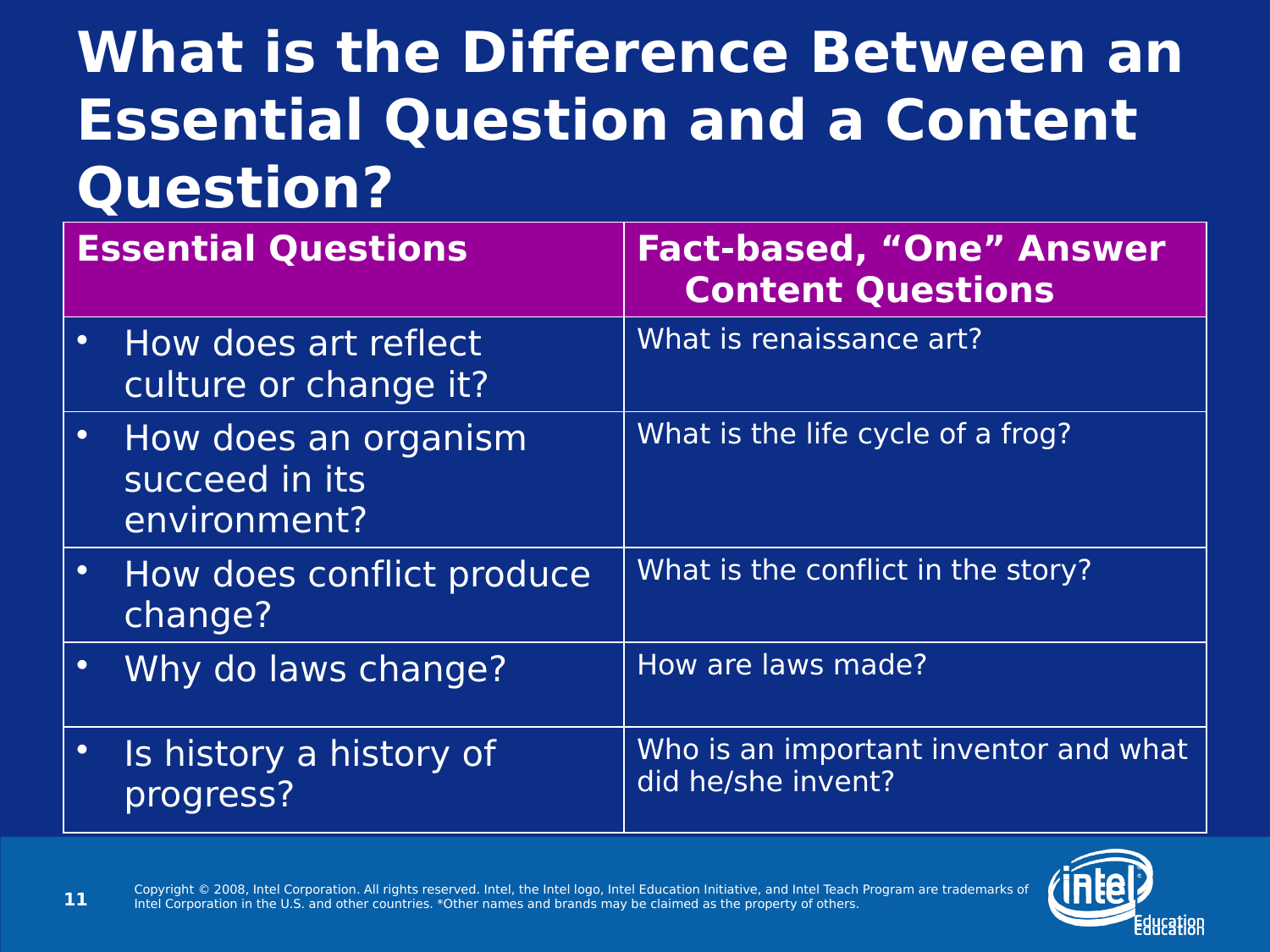

# What is the Difference Between an Essential Question and a Content Question?
| Essential Questions | Fact-based, “One” Answer Content Questions |
| --- | --- |
| How does art reflect culture or change it? | What is renaissance art? |
| How does an organism succeed in its environment? | What is the life cycle of a frog? |
| How does conflict produce change? | What is the conflict in the story? |
| Why do laws change? | How are laws made? |
| Is history a history of progress? | Who is an important inventor and what did he/she invent? |
11